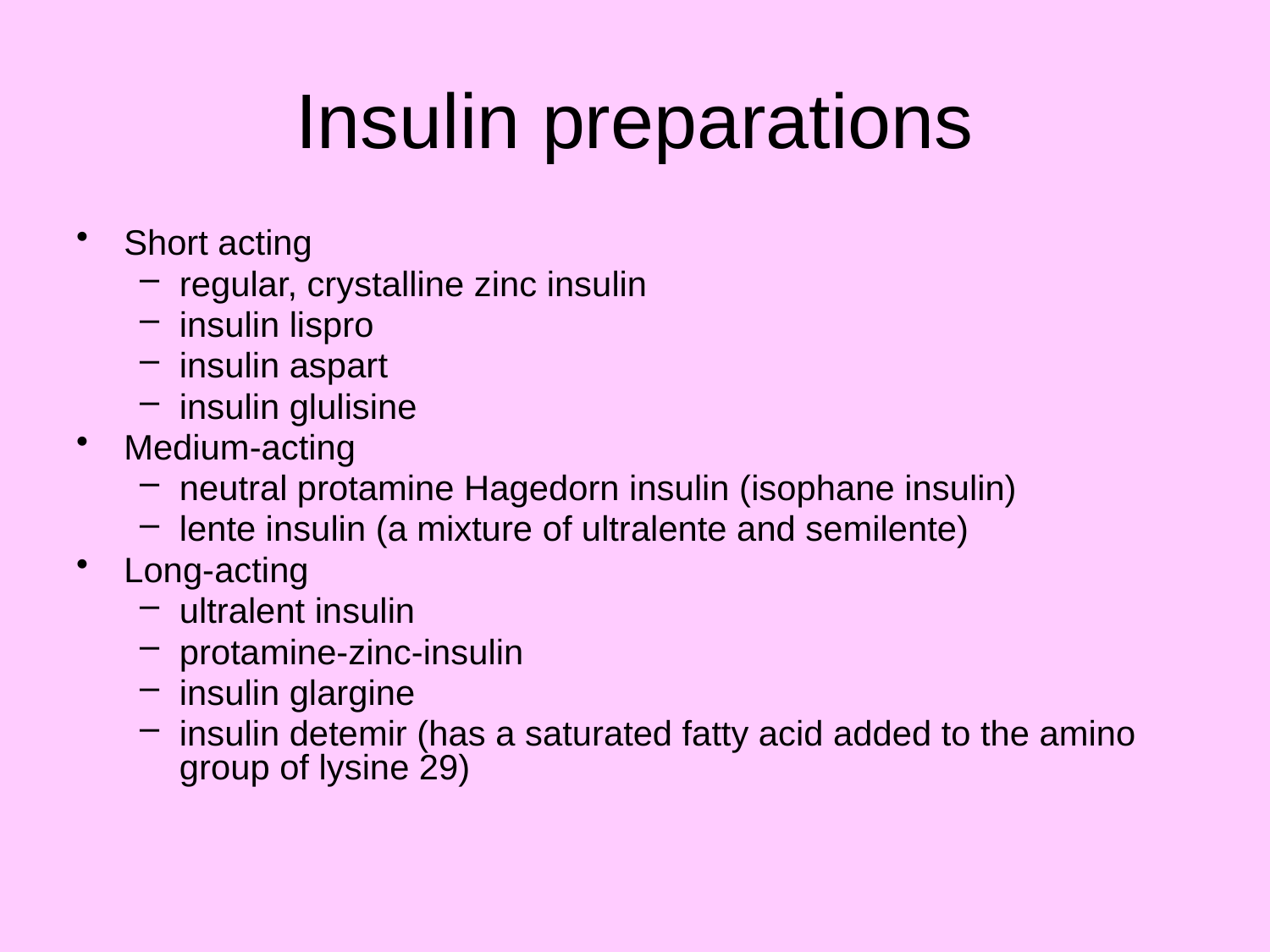

# Insulin preparations
Short acting
regular, crystalline zinc insulin
insulin lispro
insulin aspart
insulin glulisine
Medium-acting
neutral protamine Hagedorn insulin (isophane insulin)
lente insulin (a mixture of ultralente and semilente)
Long-acting
ultralent insulin
protamine-zinc-insulin
insulin glargine
insulin detemir (has a saturated fatty acid added to the amino group of lysine 29)